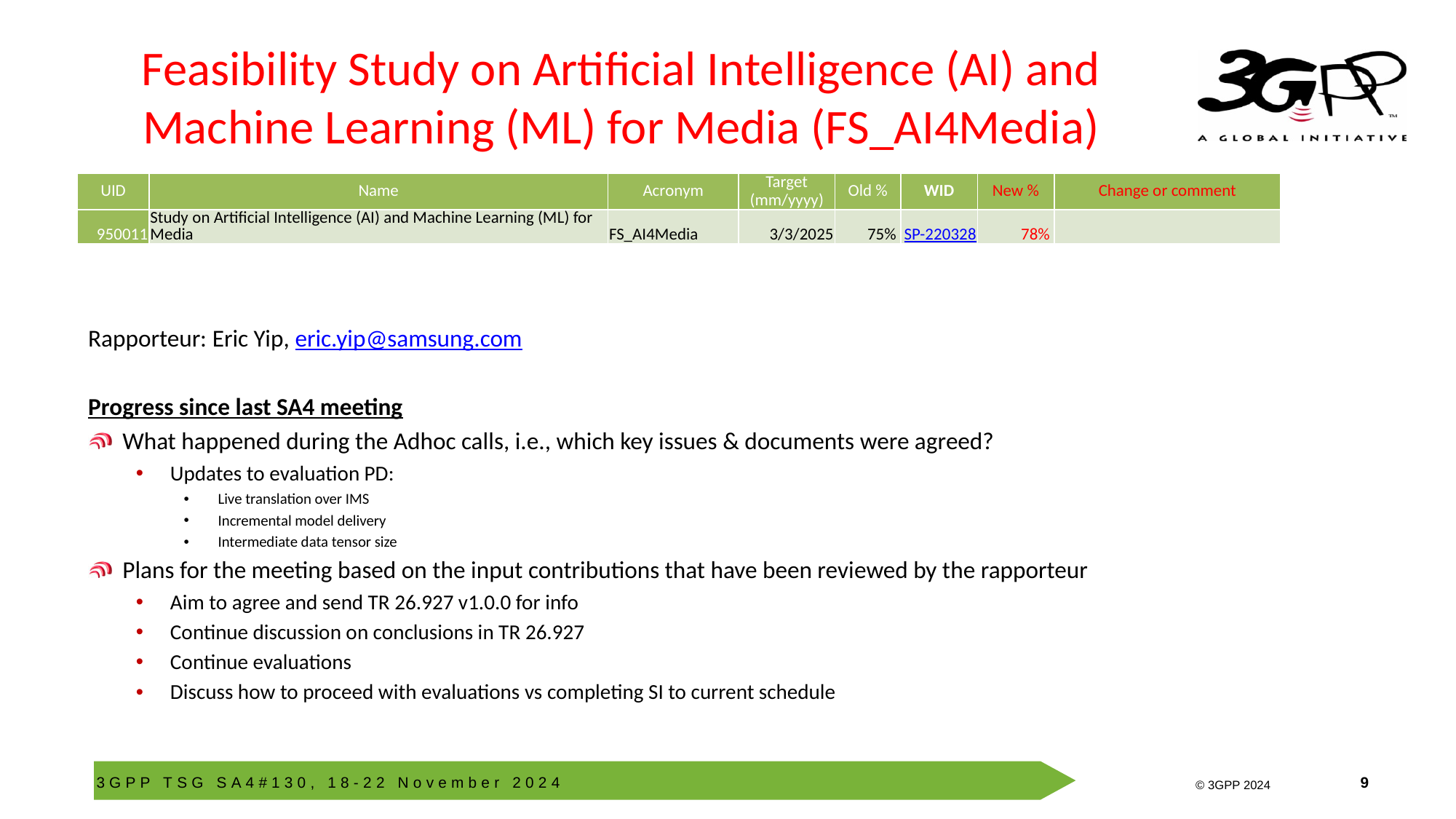

# Feasibility Study on Artificial Intelligence (AI) and Machine Learning (ML) for Media (FS_AI4Media)
| UID | Name | Acronym | Target (mm/yyyy) | Old % | WID | New % | Change or comment |
| --- | --- | --- | --- | --- | --- | --- | --- |
| 950011 | Study on Artificial Intelligence (AI) and Machine Learning (ML) for Media | FS\_AI4Media | 3/3/2025 | 75% | SP-220328 | 78% |  |
Rapporteur: Eric Yip, eric.yip@samsung.com

Progress since last SA4 meeting
What happened during the Adhoc calls, i.e., which key issues & documents were agreed?
Updates to evaluation PD:
Live translation over IMS
Incremental model delivery
Intermediate data tensor size
Plans for the meeting based on the input contributions that have been reviewed by the rapporteur
Aim to agree and send TR 26.927 v1.0.0 for info
Continue discussion on conclusions in TR 26.927
Continue evaluations
Discuss how to proceed with evaluations vs completing SI to current schedule